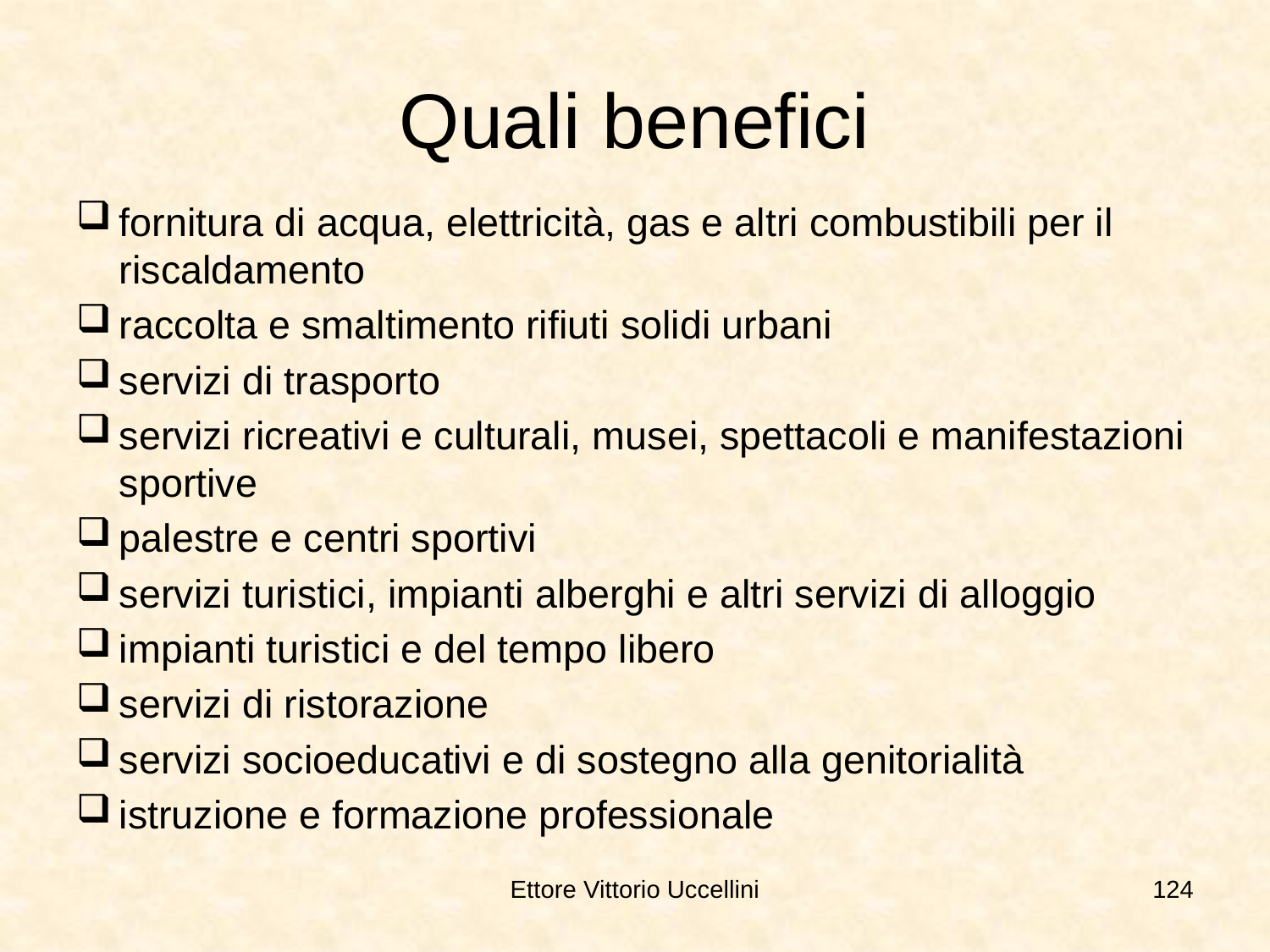

# Quali benefici
fornitura di acqua, elettricità, gas e altri combustibili per il riscaldamento
raccolta e smaltimento rifiuti solidi urbani
servizi di trasporto
servizi ricreativi e culturali, musei, spettacoli e manifestazioni sportive
palestre e centri sportivi
servizi turistici, impianti alberghi e altri servizi di alloggio
impianti turistici e del tempo libero
servizi di ristorazione
servizi socioeducativi e di sostegno alla genitorialità
istruzione e formazione professionale

Ettore Vittorio Uccellini
124